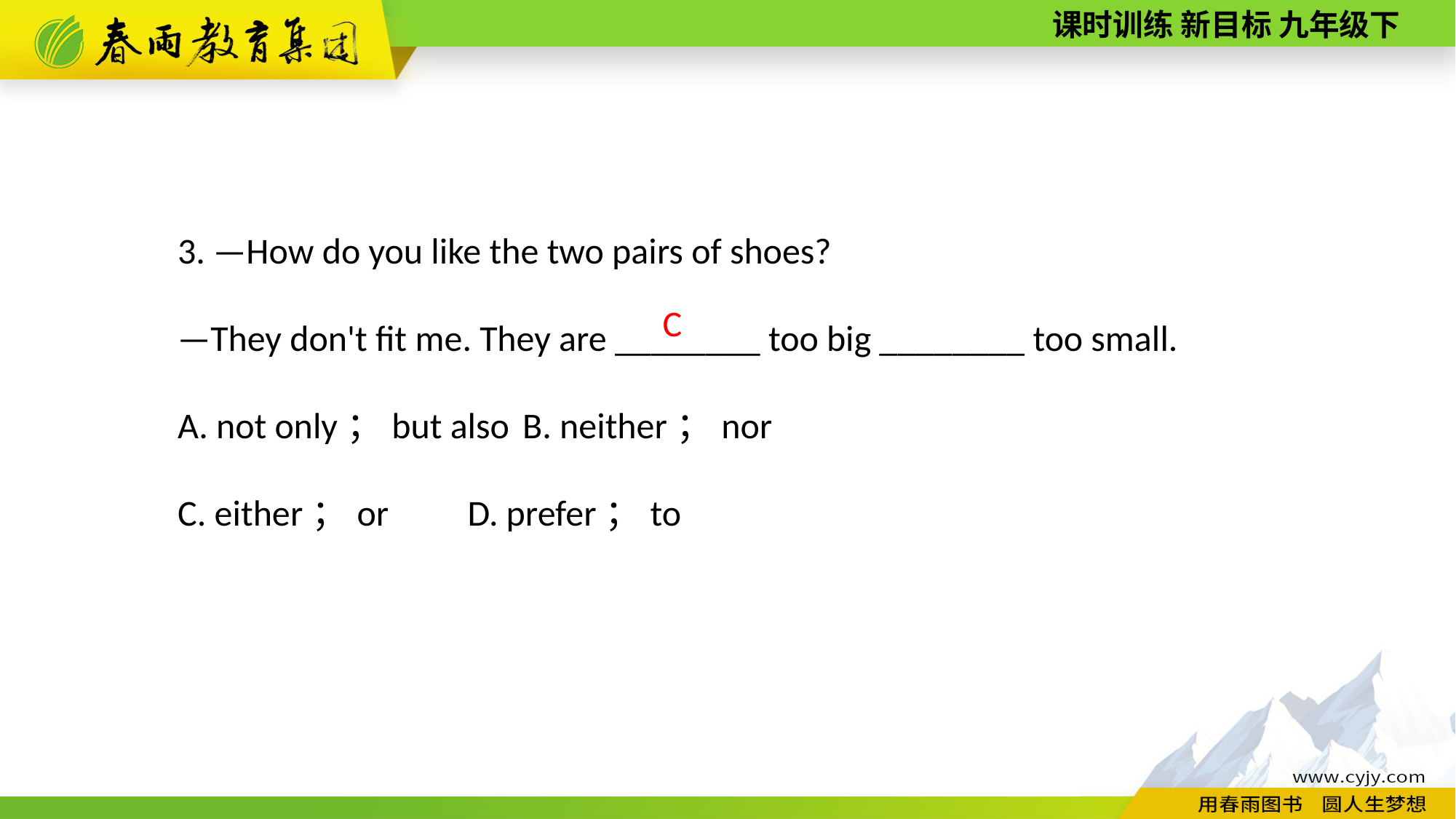

3. —How do you like the two pairs of shoes?
—They don't fit me. They are ________ too big ________ too small.
A. not only；but also   B. neither；nor
C. either；or                  D. prefer；to
C